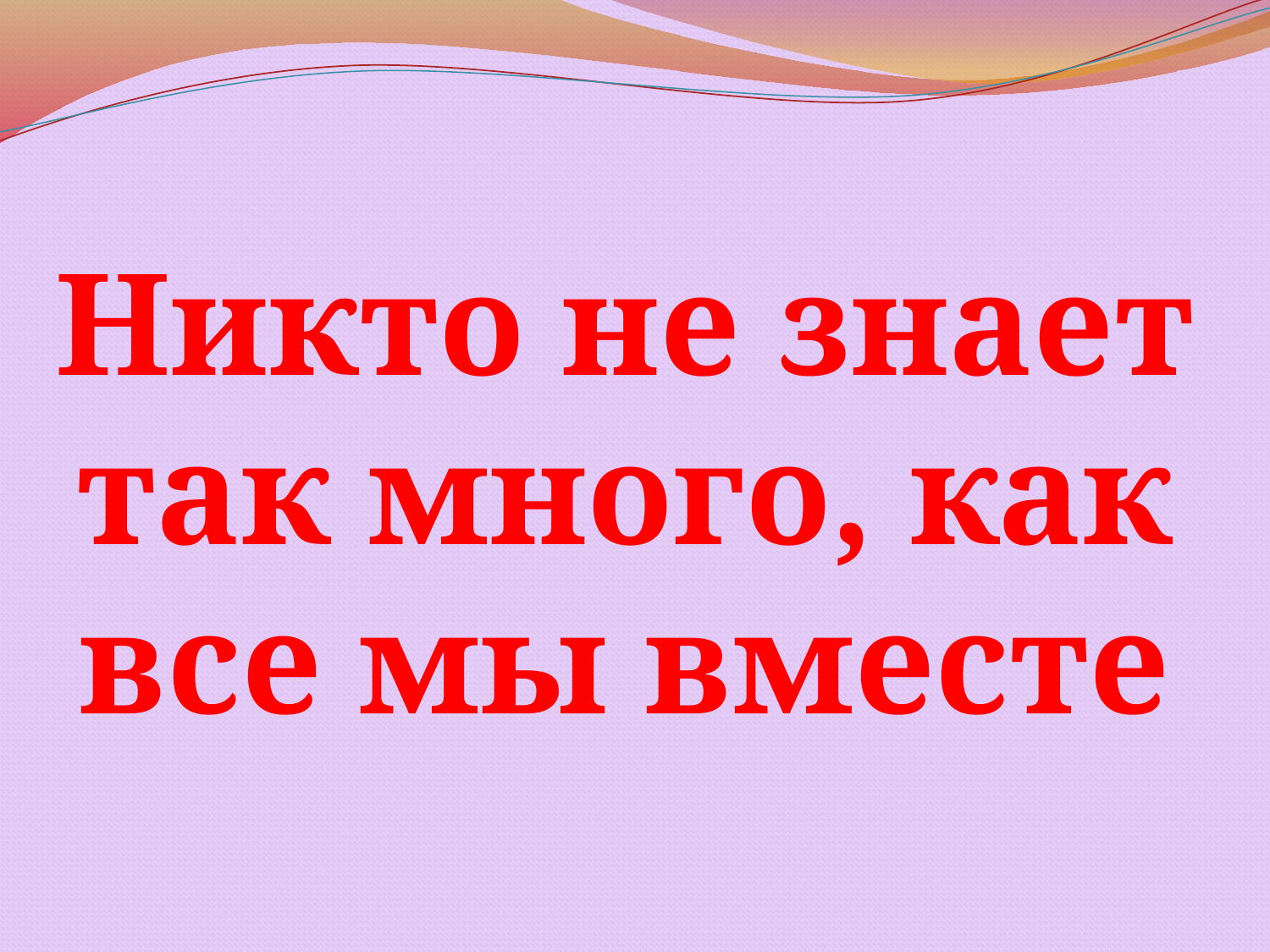

Никто не знает так много, как все мы вместе